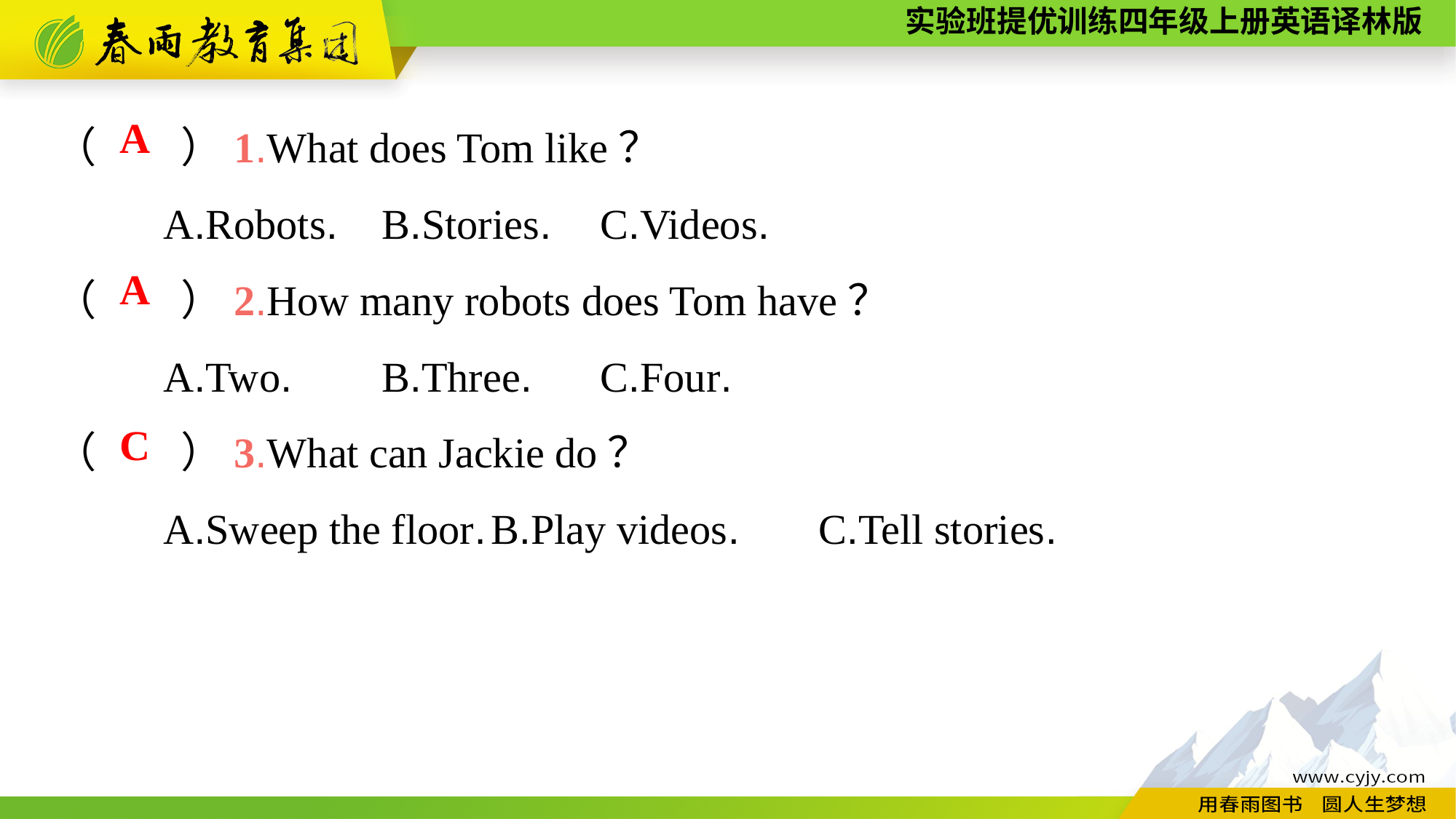

（　　）1.What does Tom like？
	A.Robots.	B.Stories.	C.Videos.
（　　）2.How many robots does Tom have？
	A.Two.	B.Three.	C.Four.
（　　）3.What can Jackie do？
	A.Sweep the floor.	B.Play videos.	C.Tell stories.
A
A
C